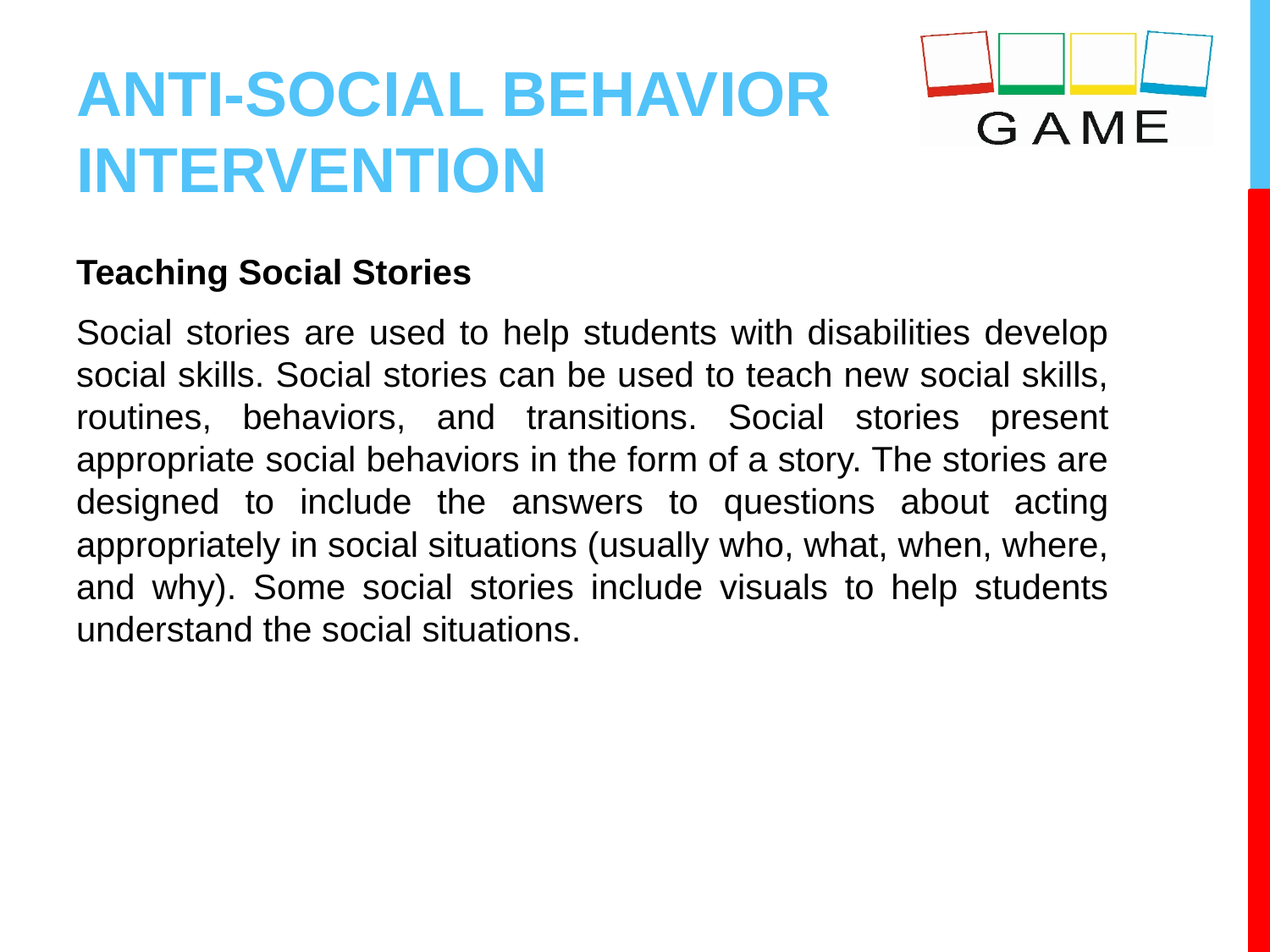

# ANTI-SOCIAL BEHAVIOR INTERVENTION
Teaching Social Stories
Social stories are used to help students with disabilities develop social skills. Social stories can be used to teach new social skills, routines, behaviors, and transitions. Social stories present appropriate social behaviors in the form of a story. The stories are designed to include the answers to questions about acting appropriately in social situations (usually who, what, when, where, and why). Some social stories include visuals to help students understand the social situations.